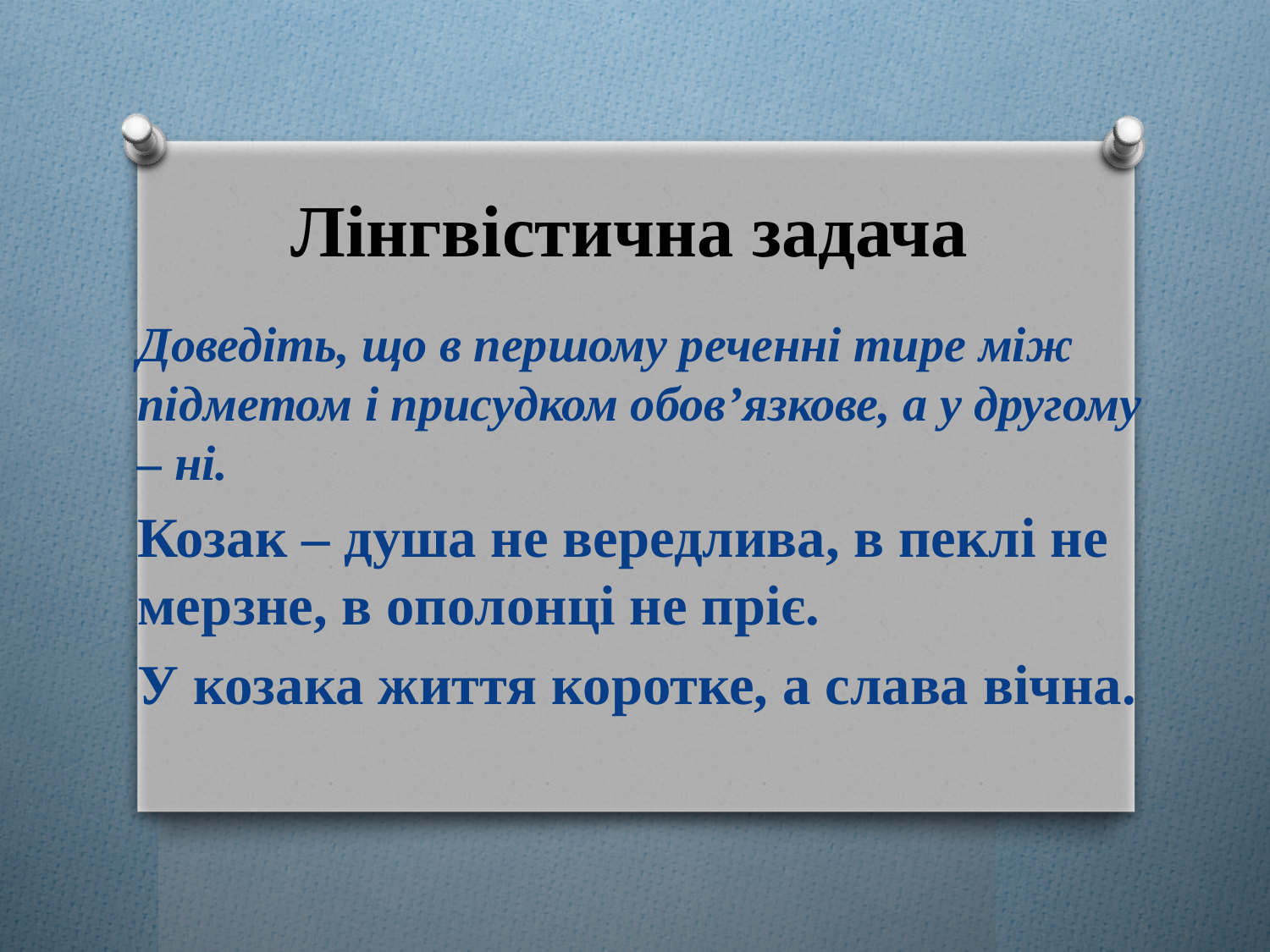

# Лінгвістична задача
Доведіть, що в першому реченні тире між підметом і присудком обов’язкове, а у другому – ні.
Козак – душа не вередлива, в пеклі не мерзне, в ополонці не пріє.
У козака життя коротке, а слава вічна.